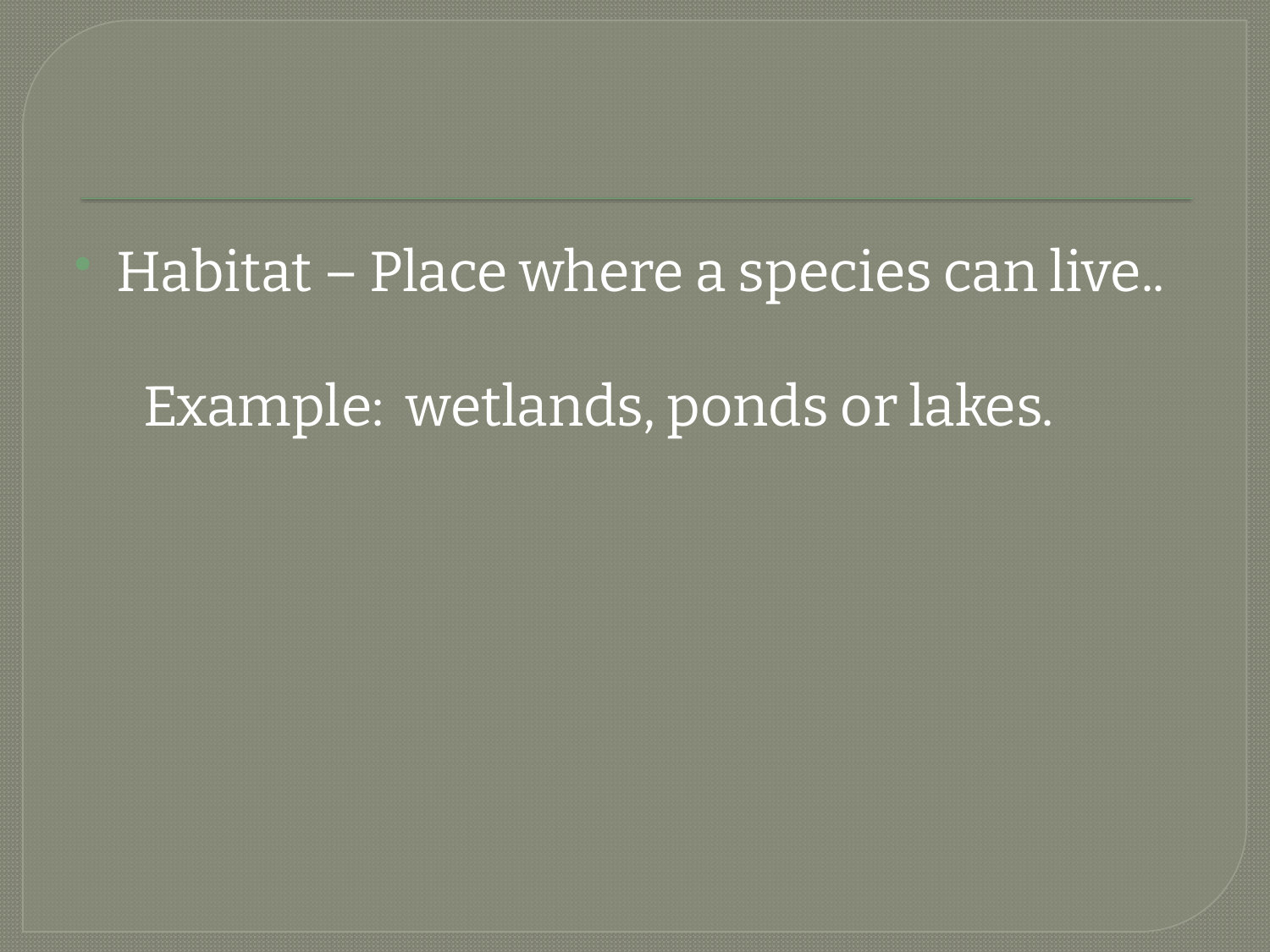

#
Habitat – Place where a species can live..

      Example:  wetlands, ponds or lakes.